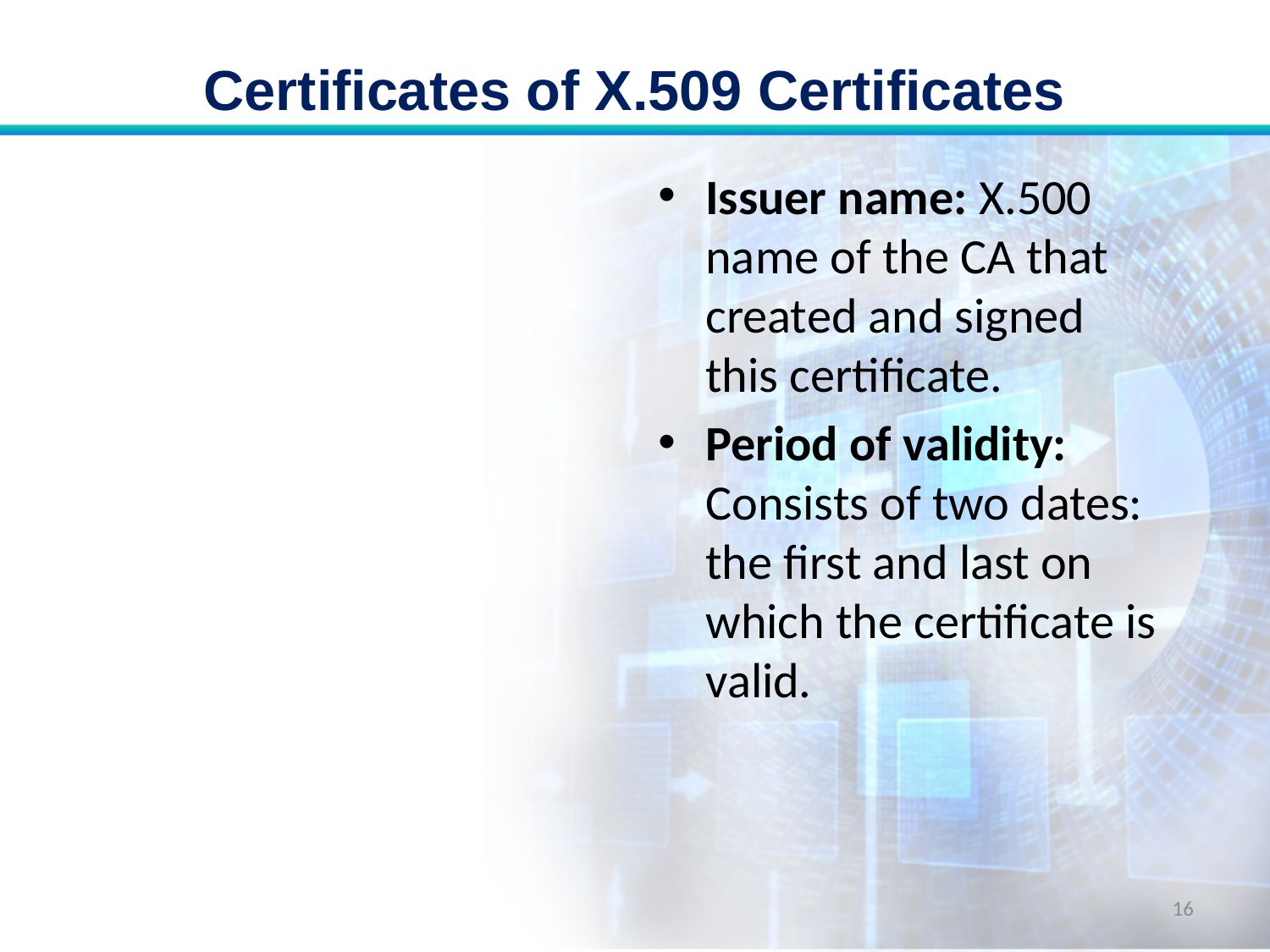

# Certificates of X.509 Certificates
Issuer name: X.500 name of the CA that created and signed this certificate.
Period of validity: Consists of two dates: the first and last on which the certificate is valid.
16